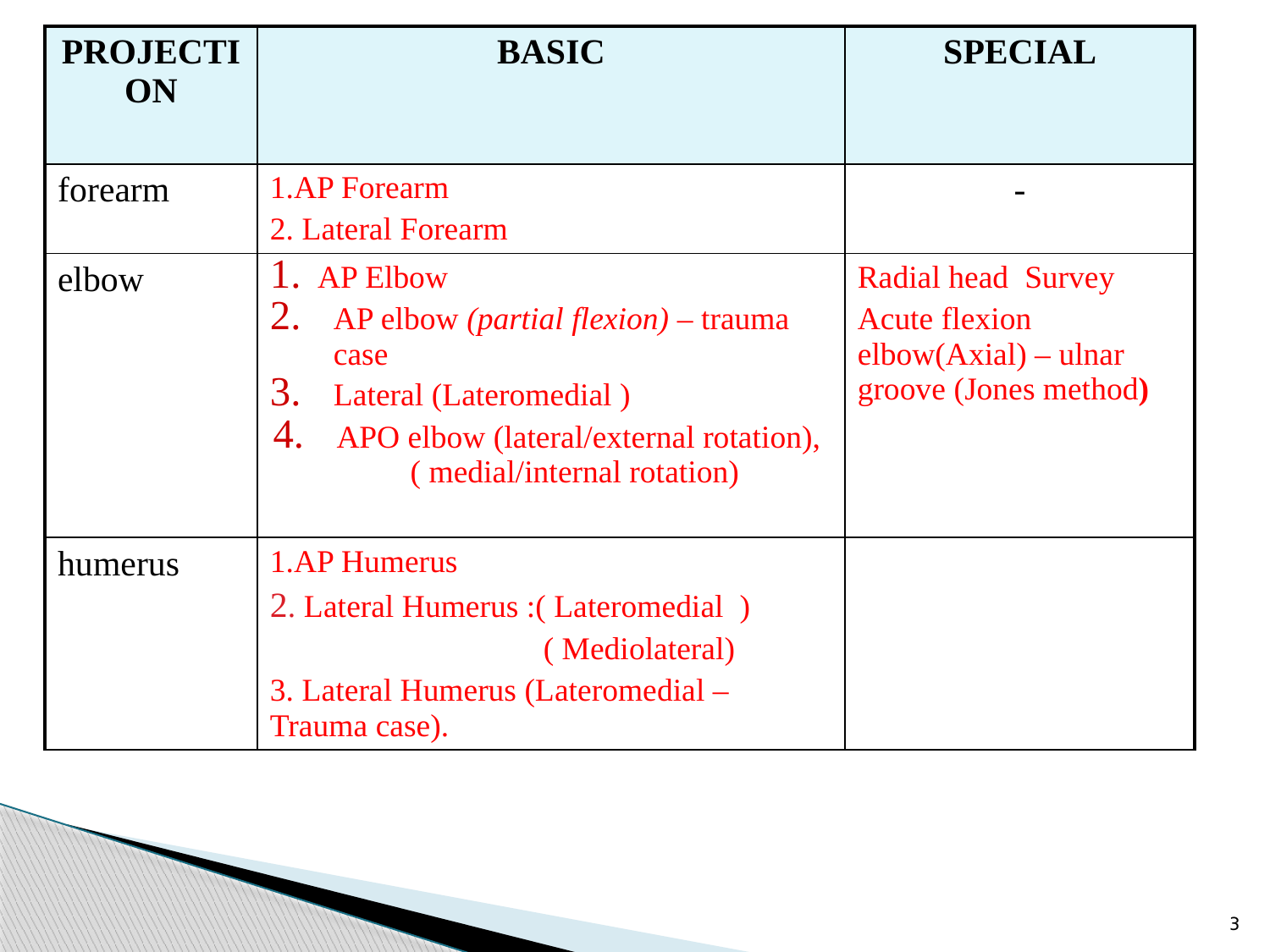

| PROJECTION | BASIC | SPECIAL |
| --- | --- | --- |
| forearm | 1.AP Forearm 2. Lateral Forearm | - |
| elbow | AP Elbow AP elbow (partial flexion) – trauma case Lateral (Lateromedial ) APO elbow (lateral/external rotation), ( medial/internal rotation) | Radial head Survey Acute flexion elbow(Axial) – ulnar groove (Jones method) |
| humerus | 1.AP Humerus 2. Lateral Humerus :( Lateromedial ) ( Mediolateral) 3. Lateral Humerus (Lateromedial – Trauma case). |  |
#
3